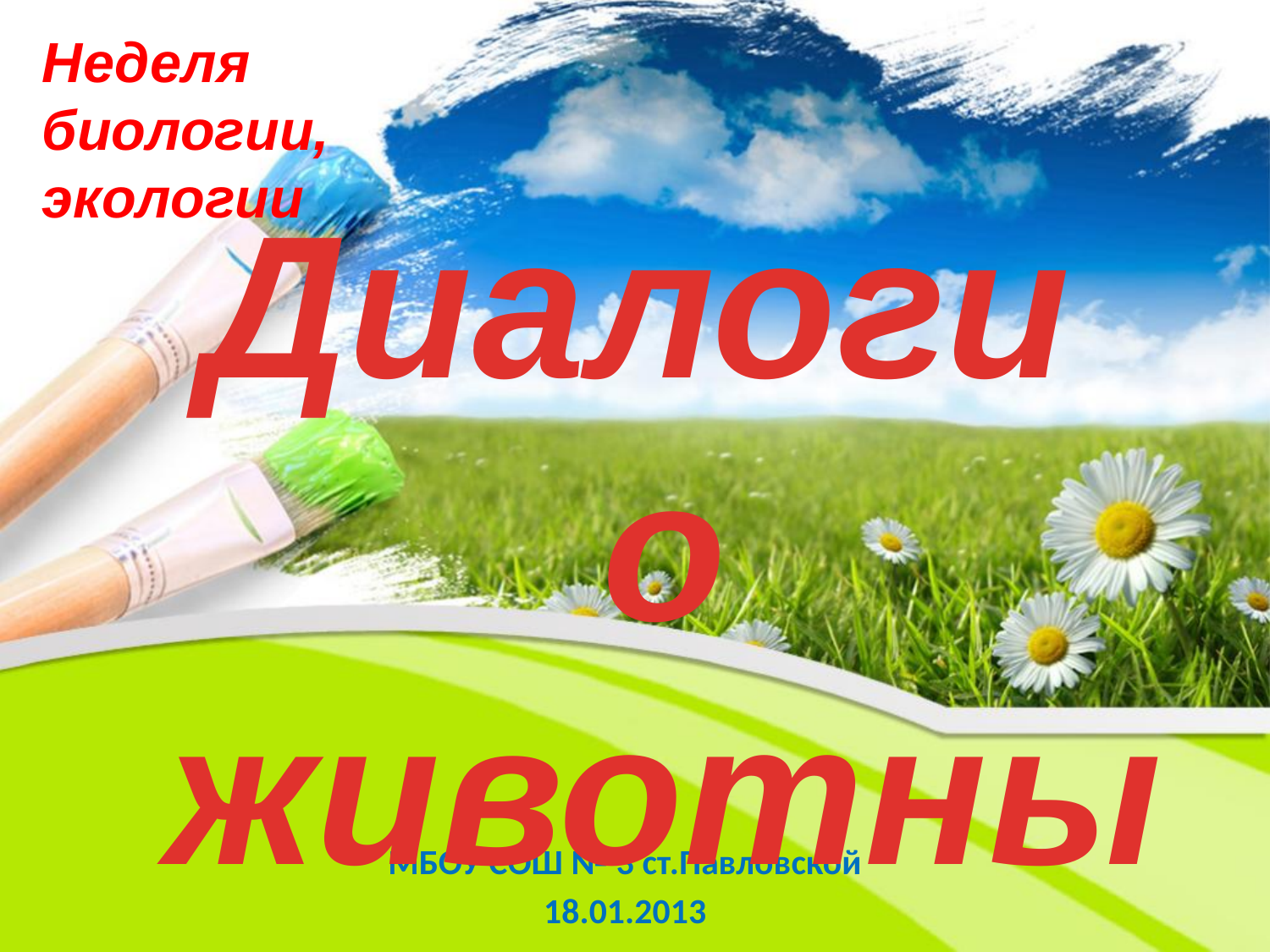

Неделя биологии, экологии
Диалоги
о животных
МБОУ СОШ № 3 ст.Павловской
18.01.2013